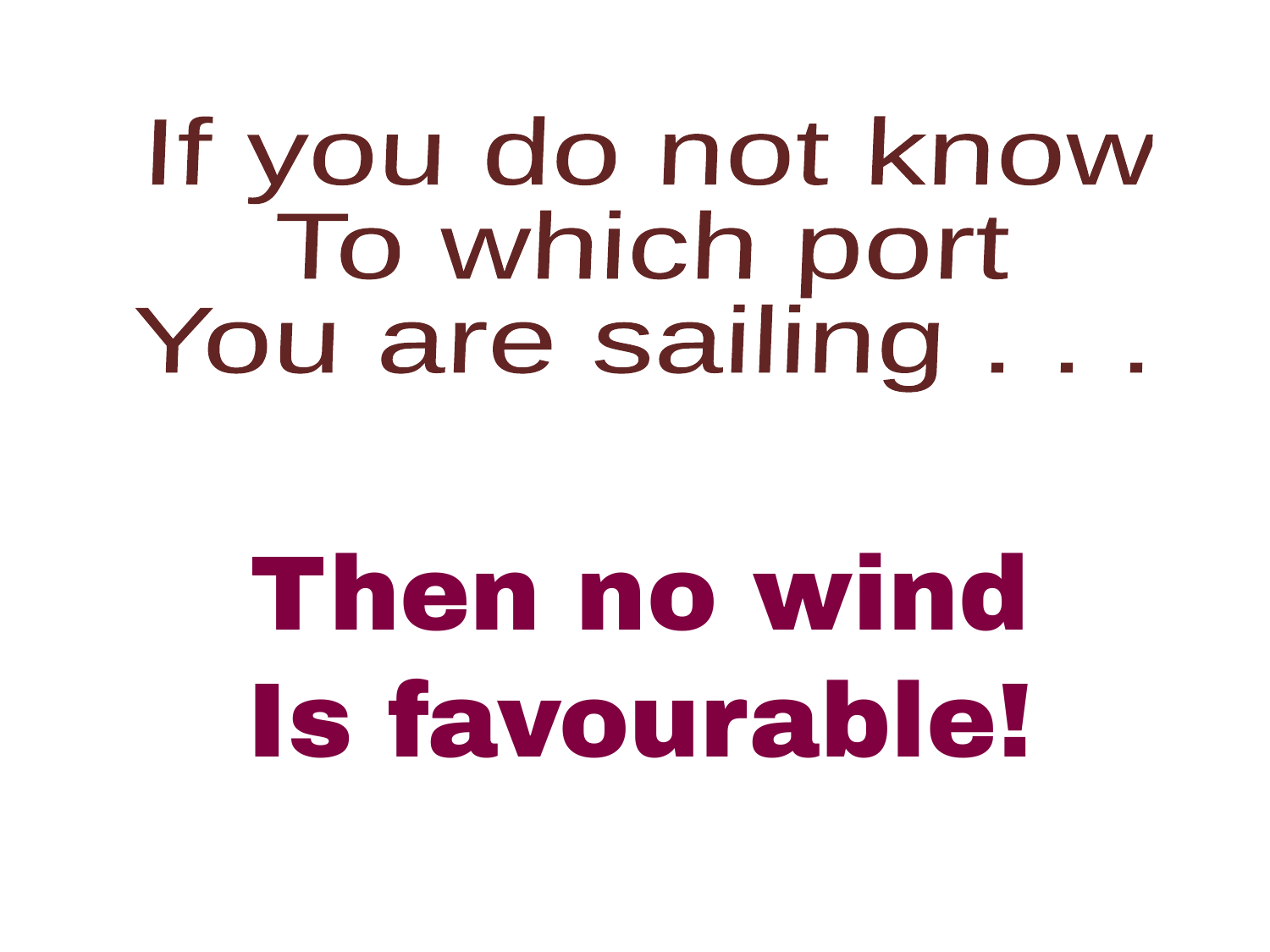

If you do not know
To which port
You are sailing . . .

Then no wind
Is favourable!